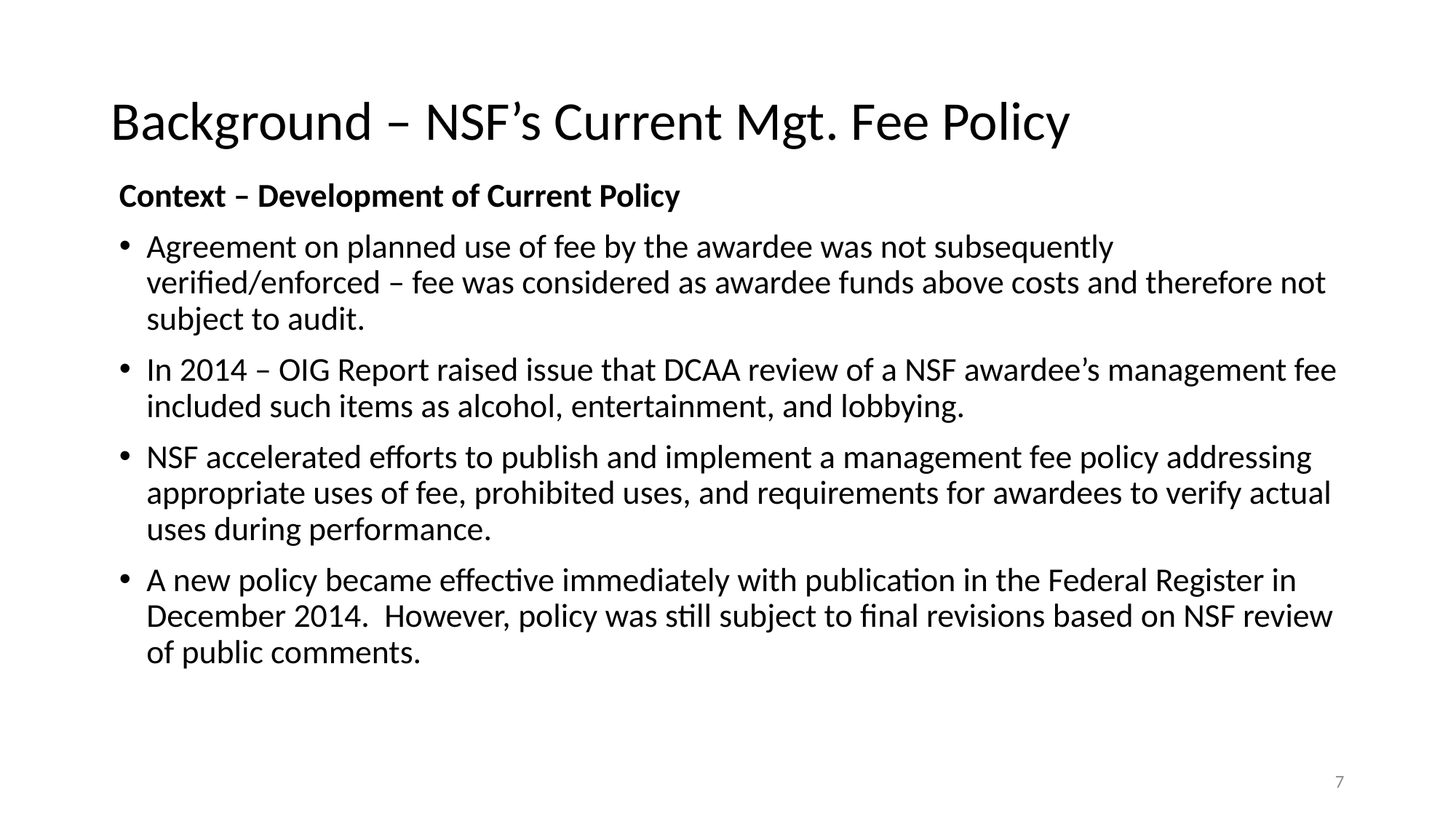

# Background – NSF’s Current Mgt. Fee Policy
Context – Development of Current Policy
Agreement on planned use of fee by the awardee was not subsequently verified/enforced – fee was considered as awardee funds above costs and therefore not subject to audit.
In 2014 – OIG Report raised issue that DCAA review of a NSF awardee’s management fee included such items as alcohol, entertainment, and lobbying.
NSF accelerated efforts to publish and implement a management fee policy addressing appropriate uses of fee, prohibited uses, and requirements for awardees to verify actual uses during performance.
A new policy became effective immediately with publication in the Federal Register in December 2014.  However, policy was still subject to final revisions based on NSF review of public comments.
7